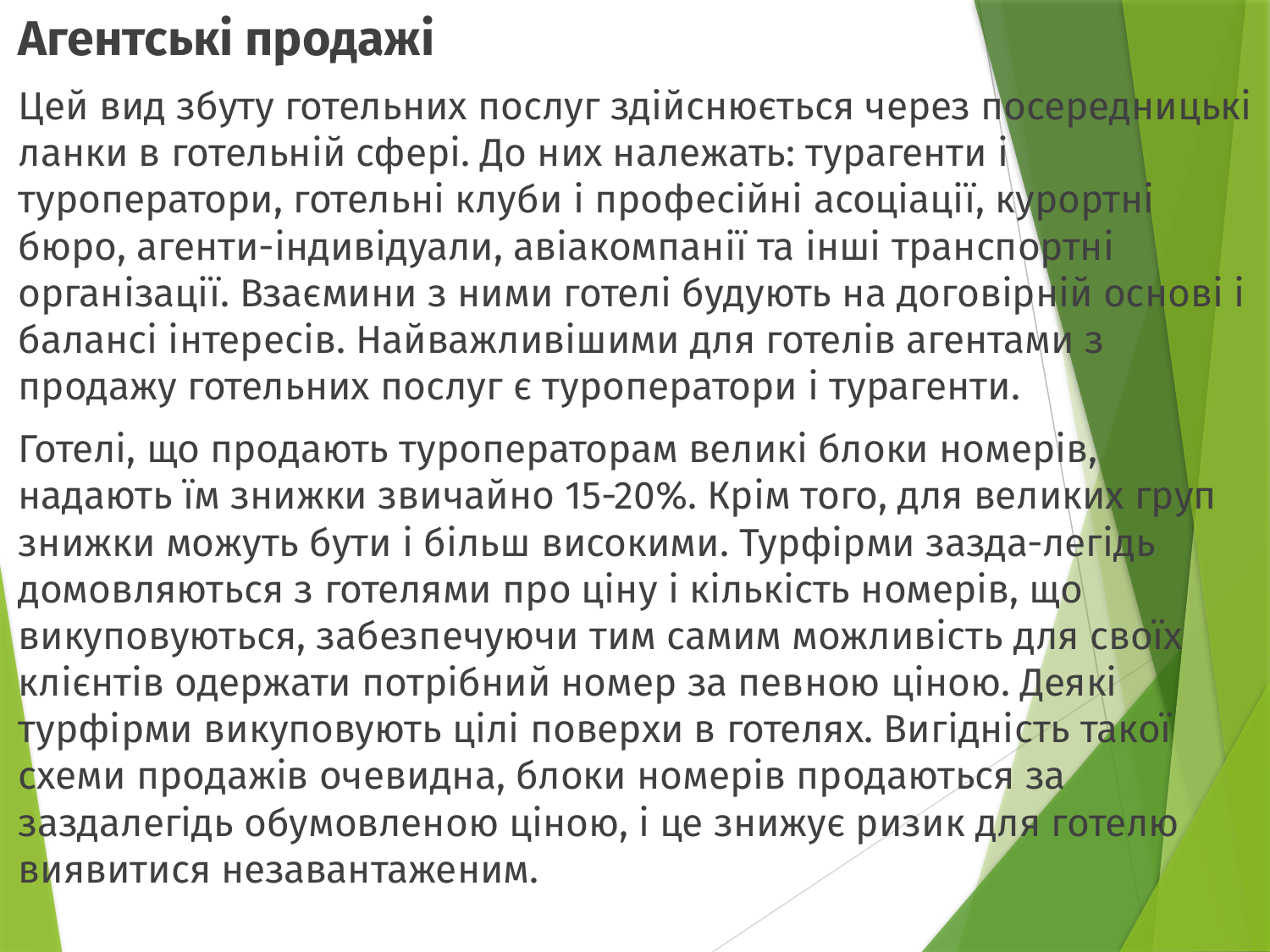

Агентські продажі
	Цей вид збуту готельних послуг здійснюється через посередницькі ланки в готельній сфері. До них належать: турагенти і туроператори, готельні клуби і професійні асоціації, курортні бюро, агенти-індивідуали, авіакомпанії та інші транспортні організації. Взаємини з ними готелі будують на договірній основі і балансі інтересів. Найважливішими для готелів агентами з продажу готельних послуг є туроператори і турагенти.
	Готелі, що продають туроператорам великі блоки номерів, надають їм знижки звичайно 15-20%. Крім того, для великих груп знижки можуть бути і більш високими. Турфірми зазда-легідь домовляються з готелями про ціну і кількість номерів, що викуповуються, забезпечуючи тим самим можливість для своїх клієнтів одержати потрібний номер за певною ціною. Деякі турфірми викуповують цілі поверхи в готелях. Вигідність такої схеми продажів очевидна, блоки номерів продаються за заздалегідь обумовленою ціною, і це знижує ризик для готелю виявитися незавантаженим.